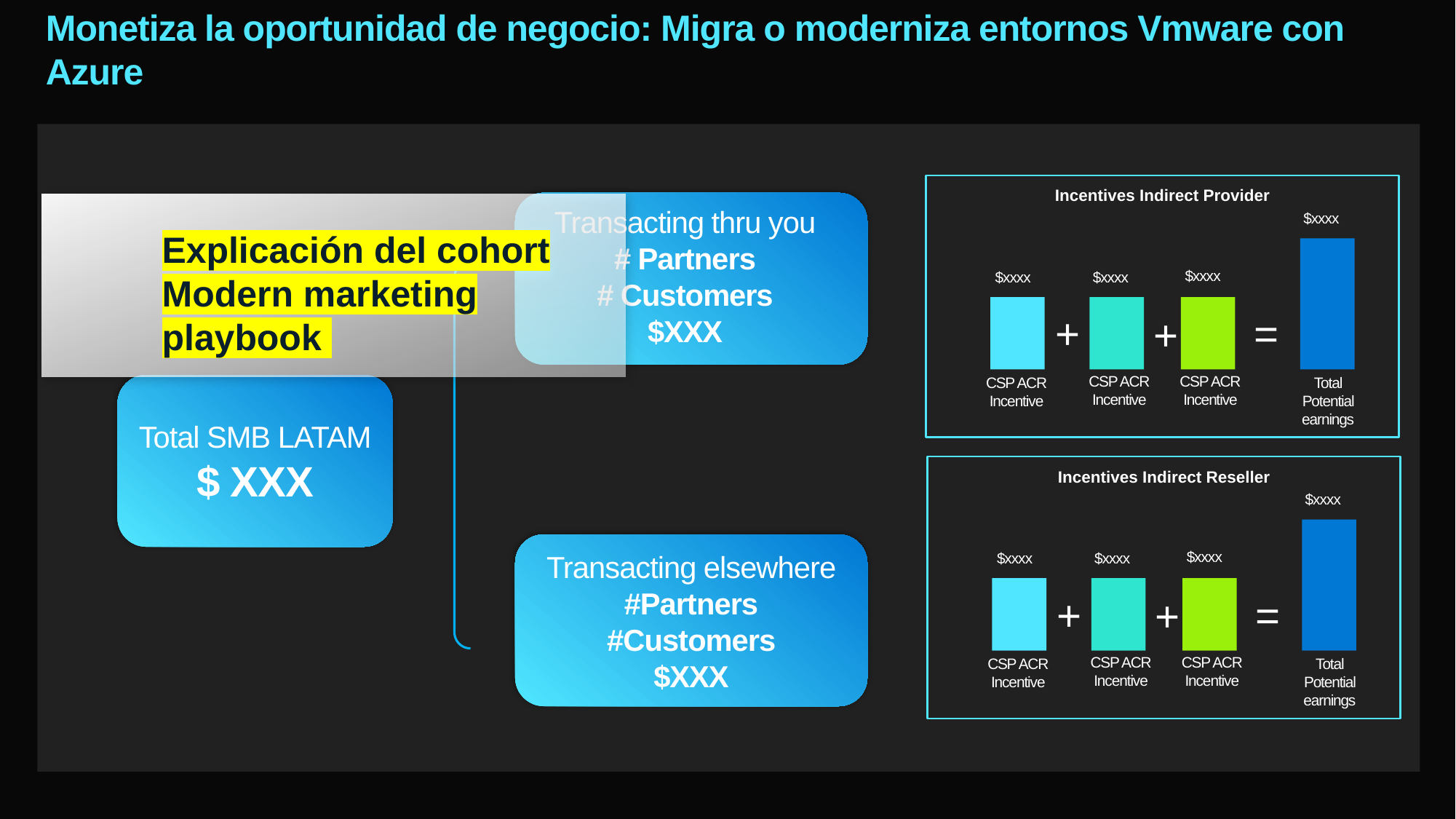

# Monetiza la oportunidad de negocio: Migra o moderniza entornos Vmware con Azure

Incentives Indirect Provider
Transacting thru you
#Partners
$XXX

Explicación del cohort
Modern marketing playbook
Transacting thru you
# Partners
# Customers
$XXX
$xxxx

$xxxx
$xxxx
$xxxx

+
=
+
CSP ACR
Incentive
CSP ACR
Incentive
Total Potential earnings
CSP ACR
Incentive

Total SMB LATAM
$ XXX
Incentives Indirect Reseller
$xxxx

$xxxx
Transacting elsewhere
#Partners
#Customers
$XXX
$xxxx
$xxxx

+
=
+
CSP ACR
Incentive
CSP ACR
Incentive
Total Potential earnings
CSP ACR
Incentive